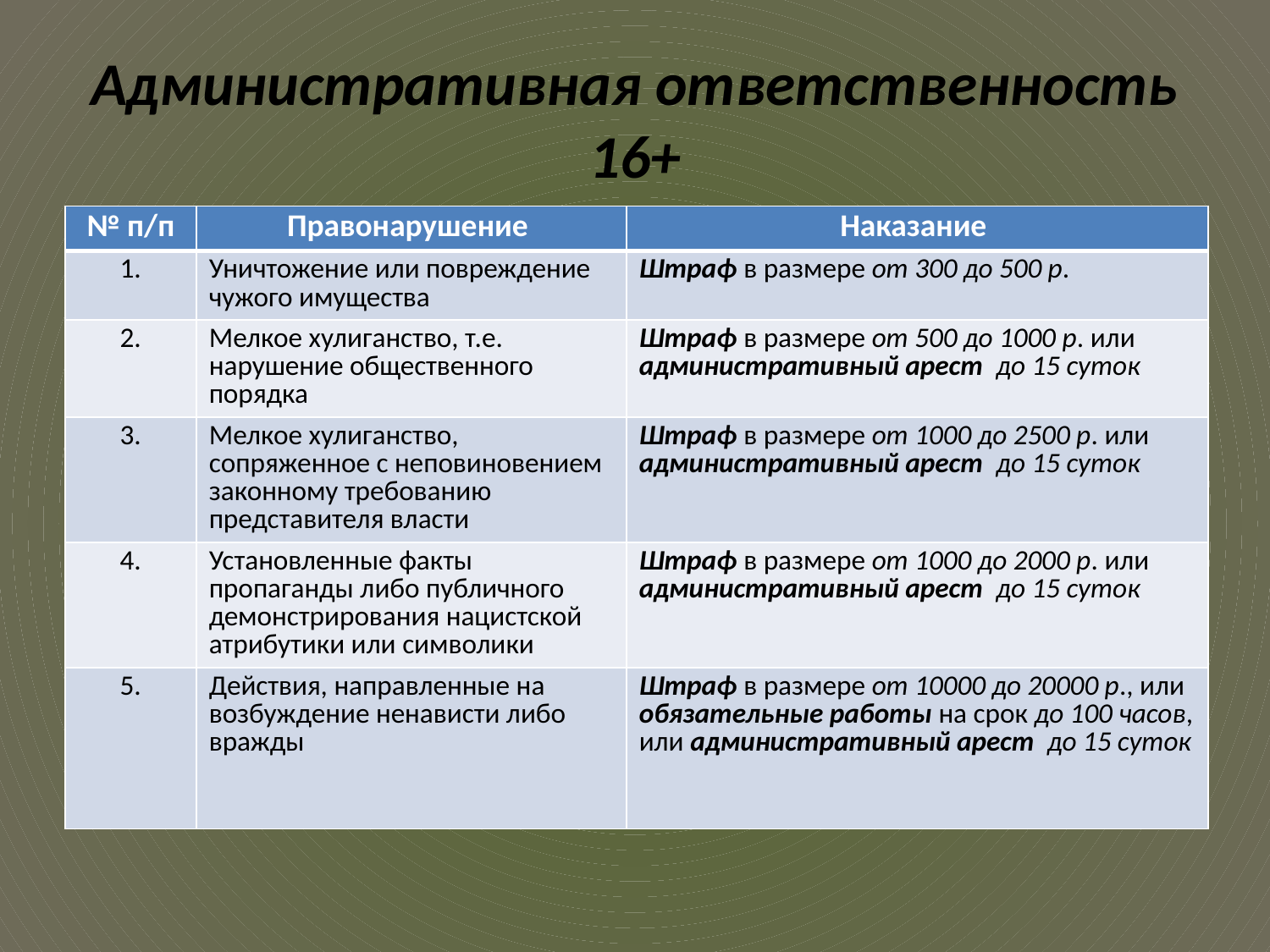

# Административная ответственность 16+
| № п/п | Правонарушение | Наказание |
| --- | --- | --- |
| 1. | Уничтожение или повреждение чужого имущества | Штраф в размере от 300 до 500 р. |
| 2. | Мелкое хулиганство, т.е. нарушение общественного порядка | Штраф в размере от 500 до 1000 р. или административный арест до 15 суток |
| 3. | Мелкое хулиганство, сопряженное с неповиновением законному требованию представителя власти | Штраф в размере от 1000 до 2500 р. или административный арест до 15 суток |
| 4. | Установленные факты пропаганды либо публичного демонстрирования нацистской атрибутики или символики | Штраф в размере от 1000 до 2000 р. или административный арест до 15 суток |
| 5. | Действия, направленные на возбуждение ненависти либо вражды | Штраф в размере от 10000 до 20000 р., или обязательные работы на срок до 100 часов, или административный арест до 15 суток |